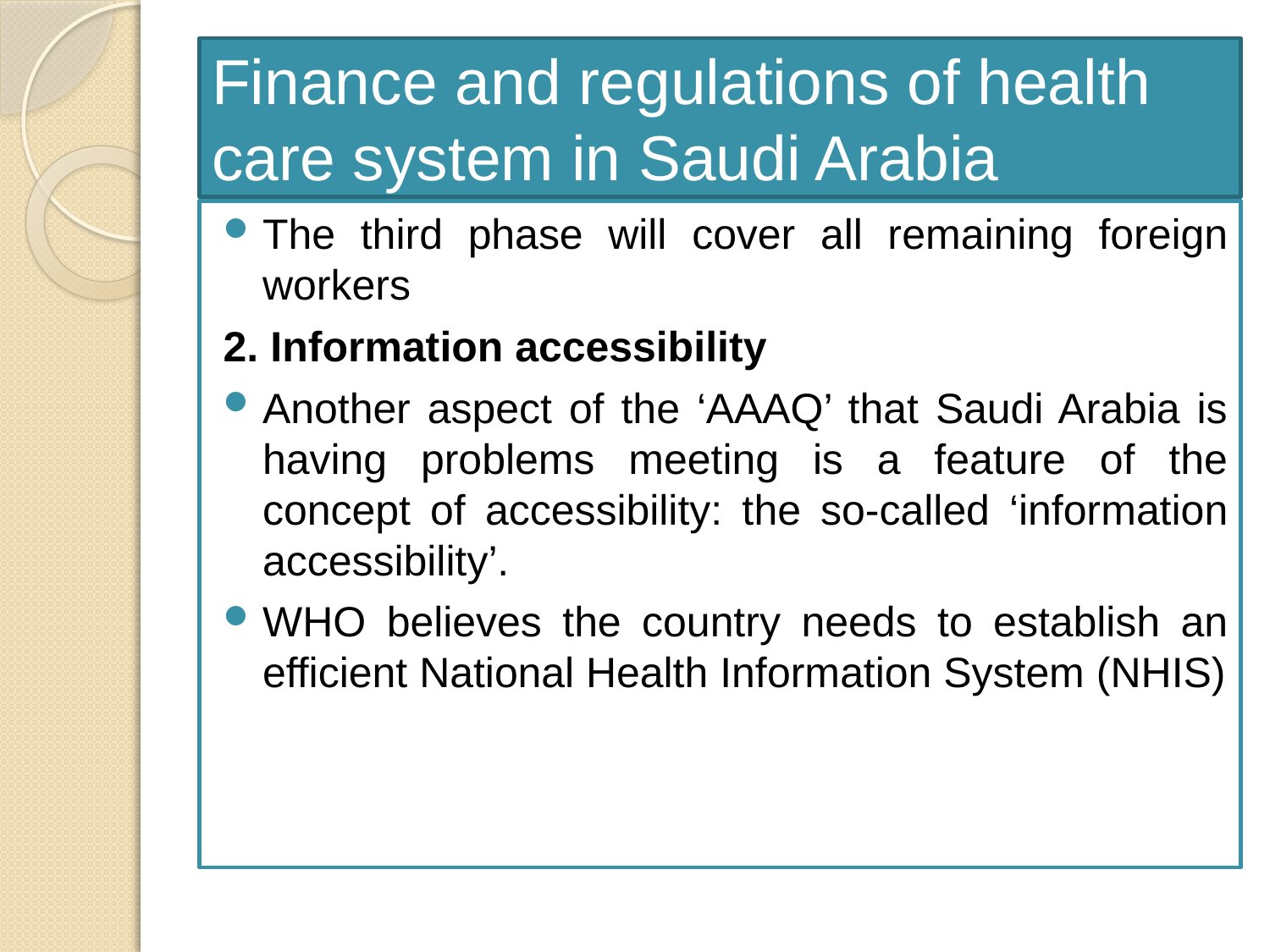

# Finance and regulations of health care system in Saudi Arabia
The third phase will cover all remaining foreign workers
2. Information accessibility
Another aspect of the ‘AAAQ’ that Saudi Arabia is having problems meeting is a feature of the concept of accessibility: the so-called ‘information accessibility’.
WHO believes the country needs to establish an efficient National Health Information System (NHIS)